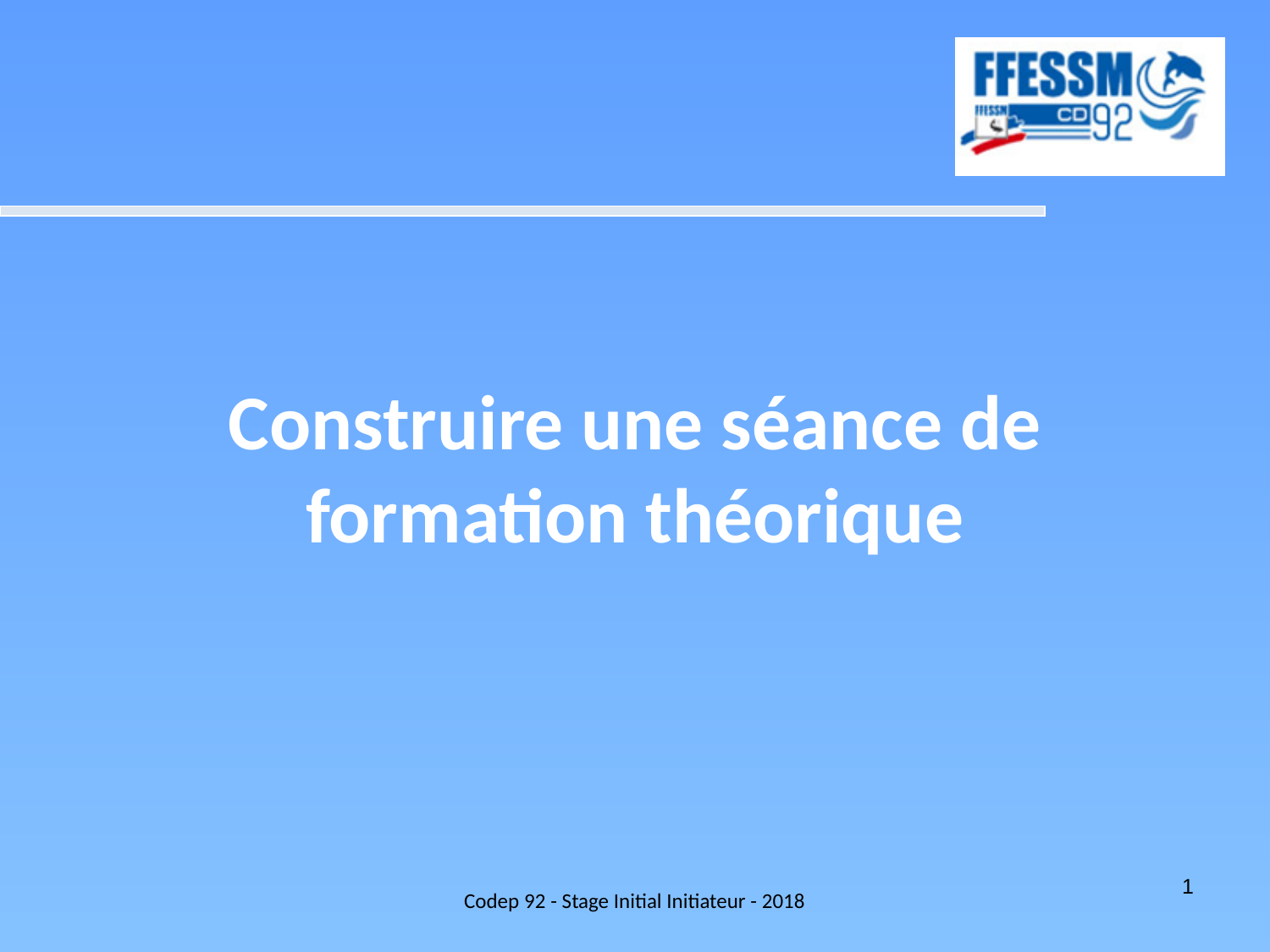

Construire une séance de formation théorique
Codep 92 - Stage Initial Initiateur - 2018
1